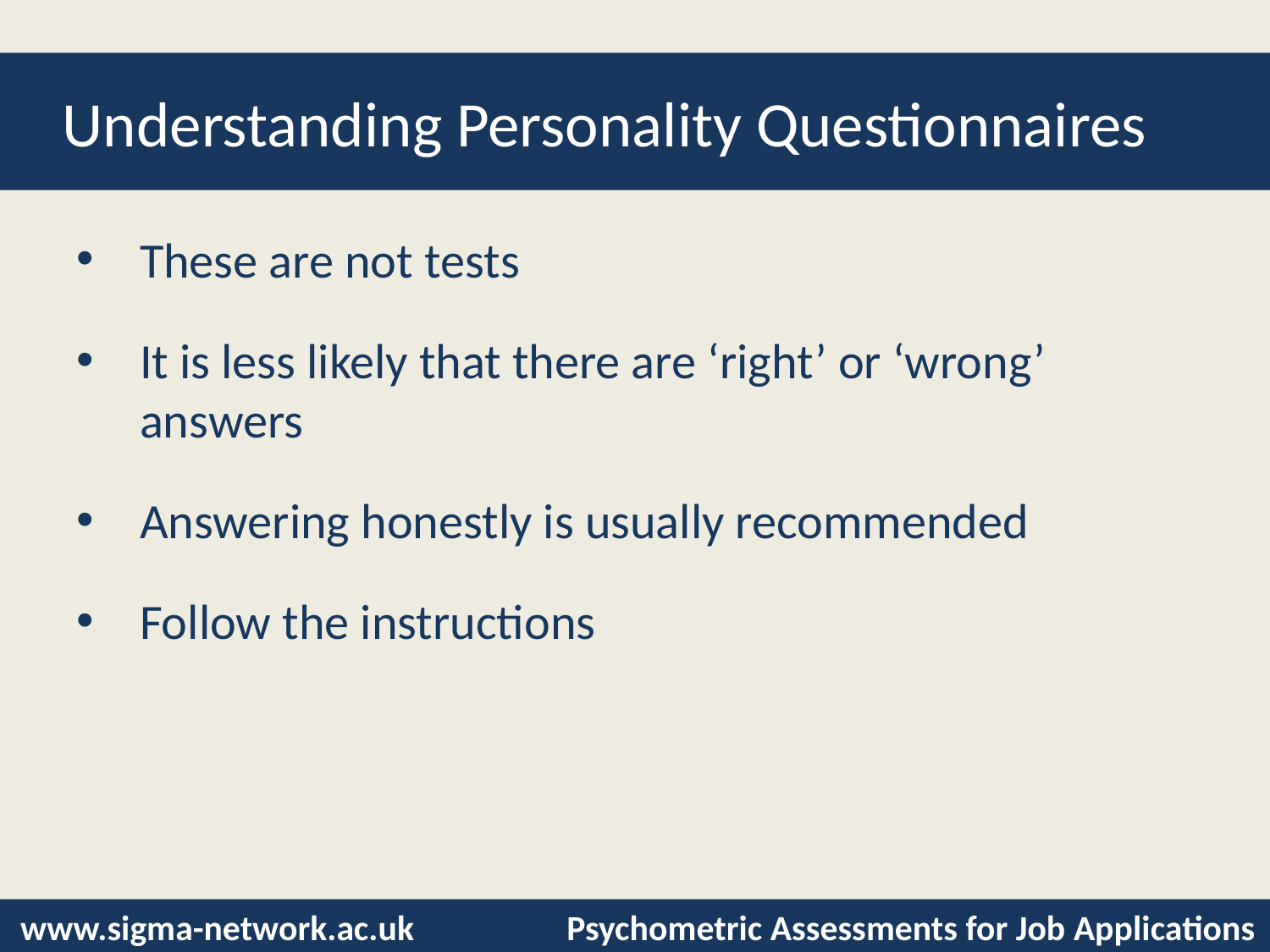

# Understanding Personality Questionnaires
These are not tests
It is less likely that there are ‘right’ or ‘wrong’ answers
Answering honestly is usually recommended
Follow the instructions